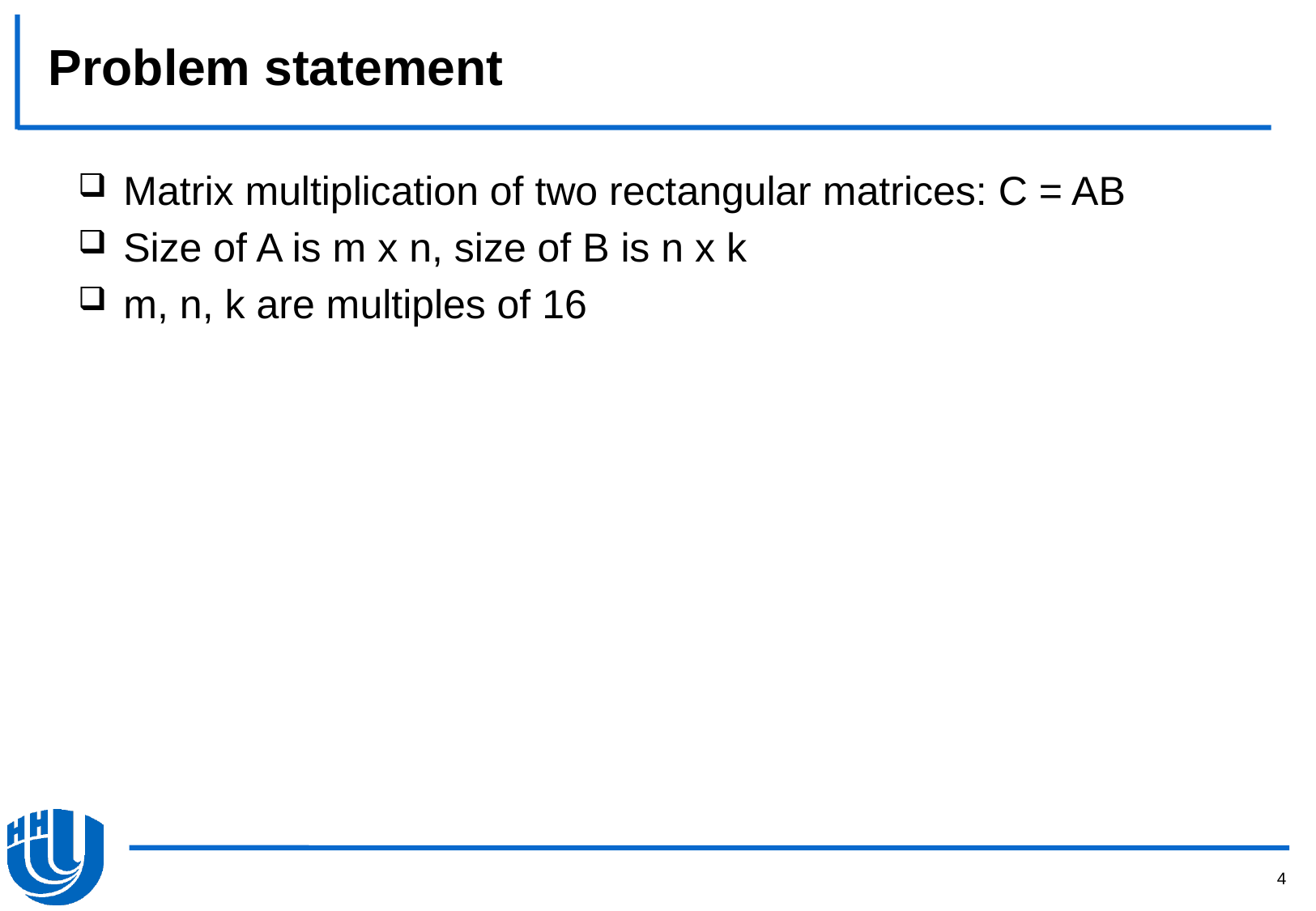

# Problem statement
Matrix multiplication of two rectangular matrices: C = AB
Size of A is m x n, size of B is n x k
m, n, k are multiples of 16
4